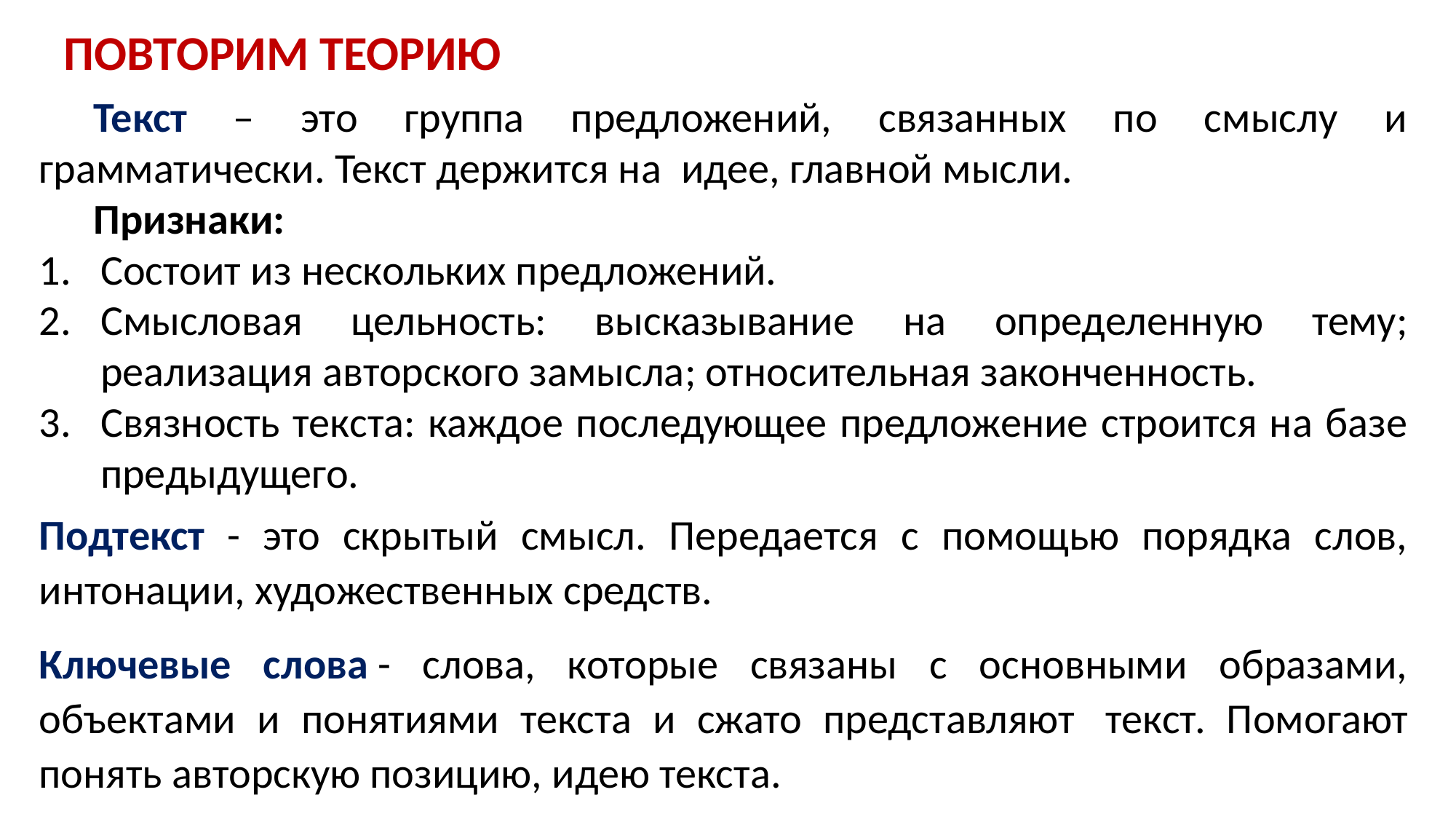

ПОВТОРИМ ТЕОРИЮ
Текст – это группа предложений, связанных по смыслу и грамматически. Текст держится на  идее, главной мысли.
Признаки:
Состоит из нескольких предложений.
Смысловая цельность: высказывание на определенную тему; реализация авторского замысла; относительная законченность.
Связность текста: каждое последующее предложение строится на базе предыдущего.
Подтекст - это скрытый смысл. Передается с помощью порядка слов, интонации, художественных средств.
Ключевые слова - слова, которые связаны с основными образами, объектами и понятиями текста и сжато представляют  текст. Помогают понять авторскую позицию, идею текста.